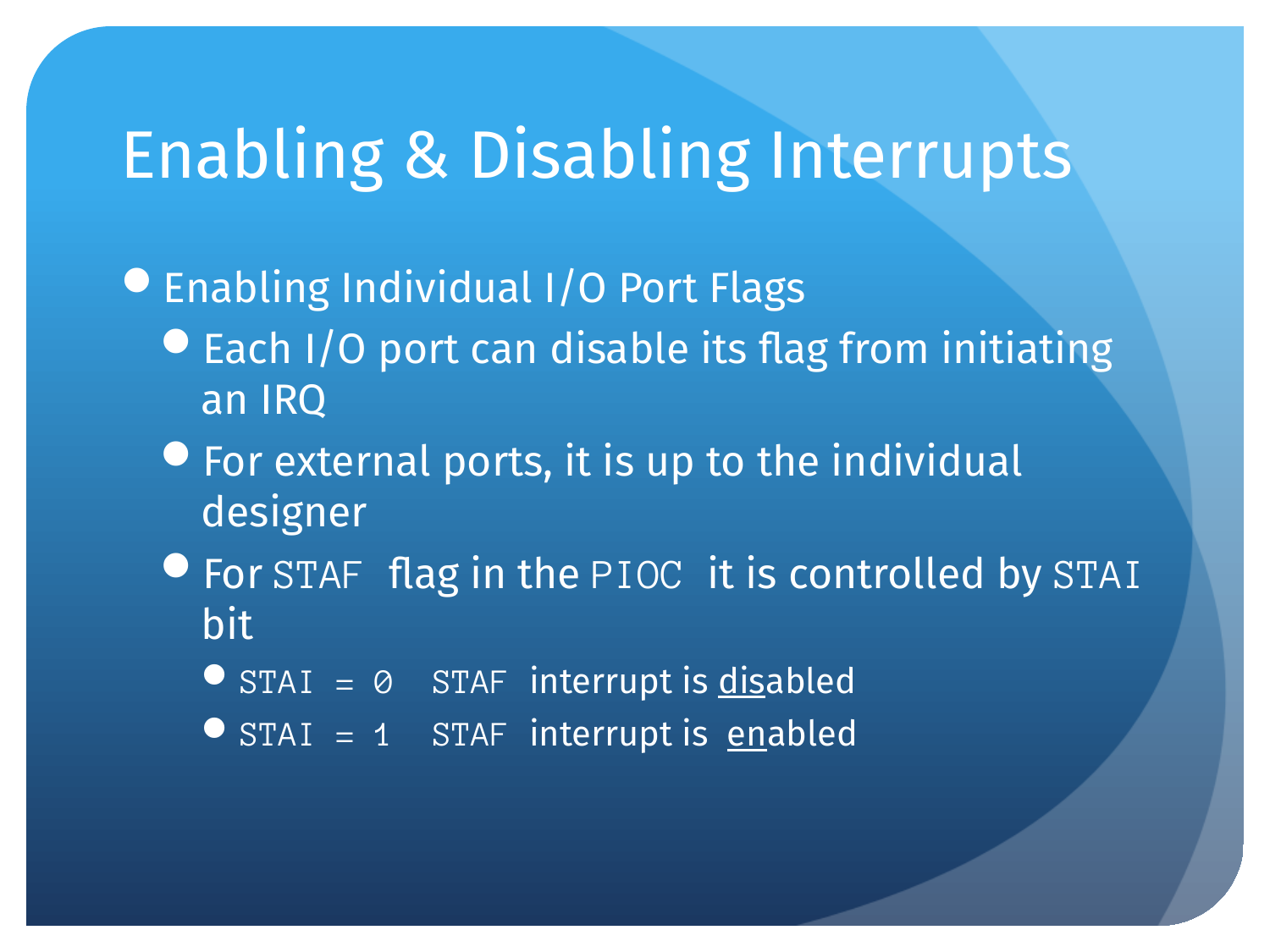

# Enabling & Disabling Interrupts
Enabling Individual I/O Port Flags
Each I/O port can disable its flag from initiating an IRQ
For external ports, it is up to the individual designer
For STAF flag in the PIOC it is controlled by STAI bit
STAI = 0  STAF interrupt is disabled
STAI = 1  STAF interrupt is  enabled